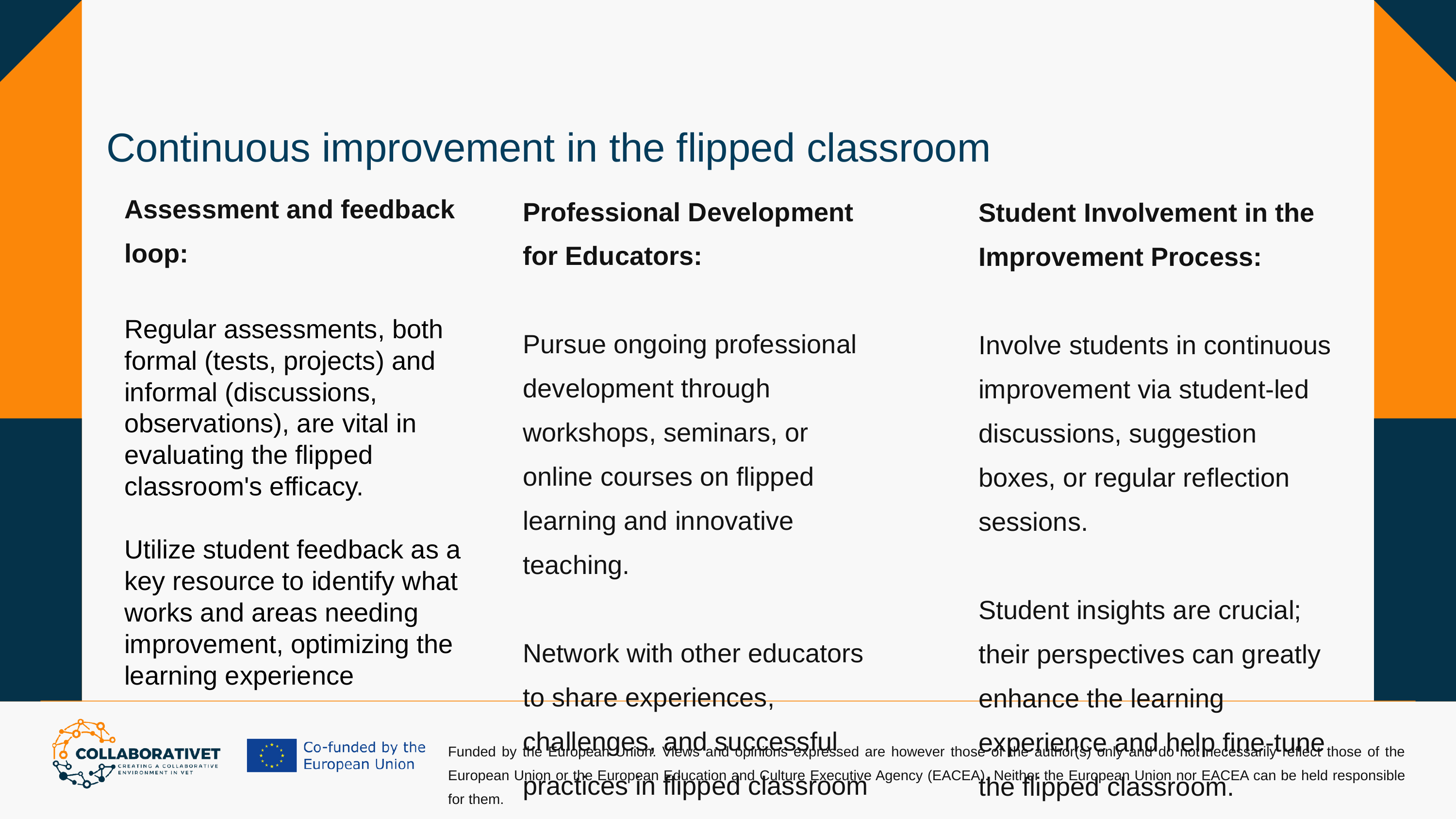

Continuous improvement in the flipped classroom

Professional Development for Educators:

Pursue ongoing professional development through workshops, seminars, or online courses on flipped learning and innovative teaching.

Network with other educators to share experiences, challenges, and successful practices in flipped classroom settings.

Assessment and feedback loop:

Regular assessments, both formal (tests, projects) and informal (discussions, observations), are vital in evaluating the flipped classroom's efficacy.

Utilize student feedback as a key resource to identify what works and areas needing improvement, optimizing the learning experience
Student Involvement in the Improvement Process:

Involve students in continuous improvement via student-led discussions, suggestion boxes, or regular reflection sessions.

Student insights are crucial; their perspectives can greatly enhance the learning experience and help fine-tune the flipped classroom.

Funded by the European Union. Views and opinions expressed are however those of the author(s) only and do not necessarily reflect those of the European Union or the European Education and Culture Executive Agency (EACEA). Neither the European Union nor EACEA can be held responsible for them.